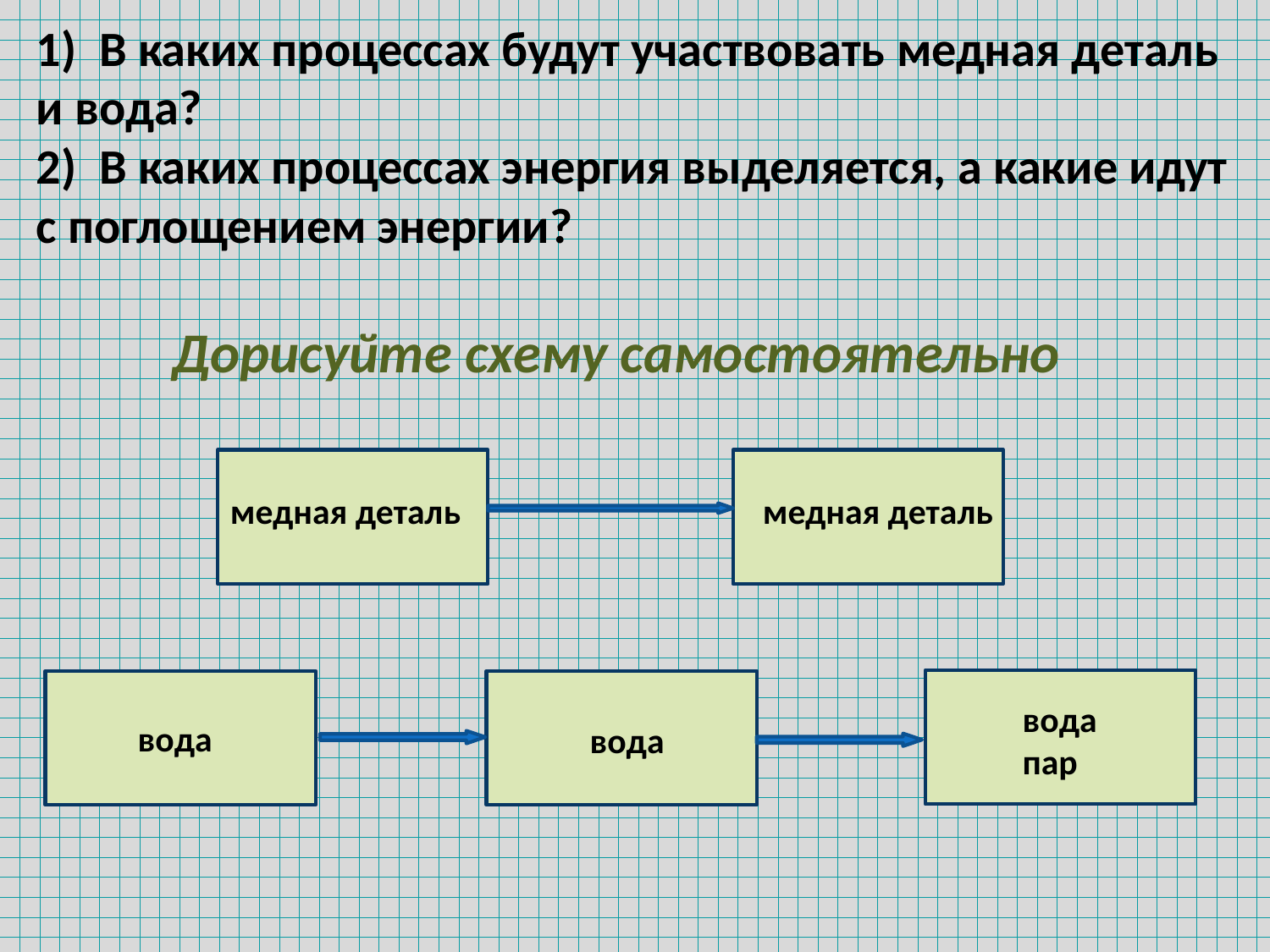

# 1)  В каких процессах будут участвовать медная деталь и вода? 2)  В каких процессах энергия выделяется, а какие идут с поглощением энергии?
Дорисуйте схему самостоятельно

медная деталь
медная деталь

вода
пар
вода
вода